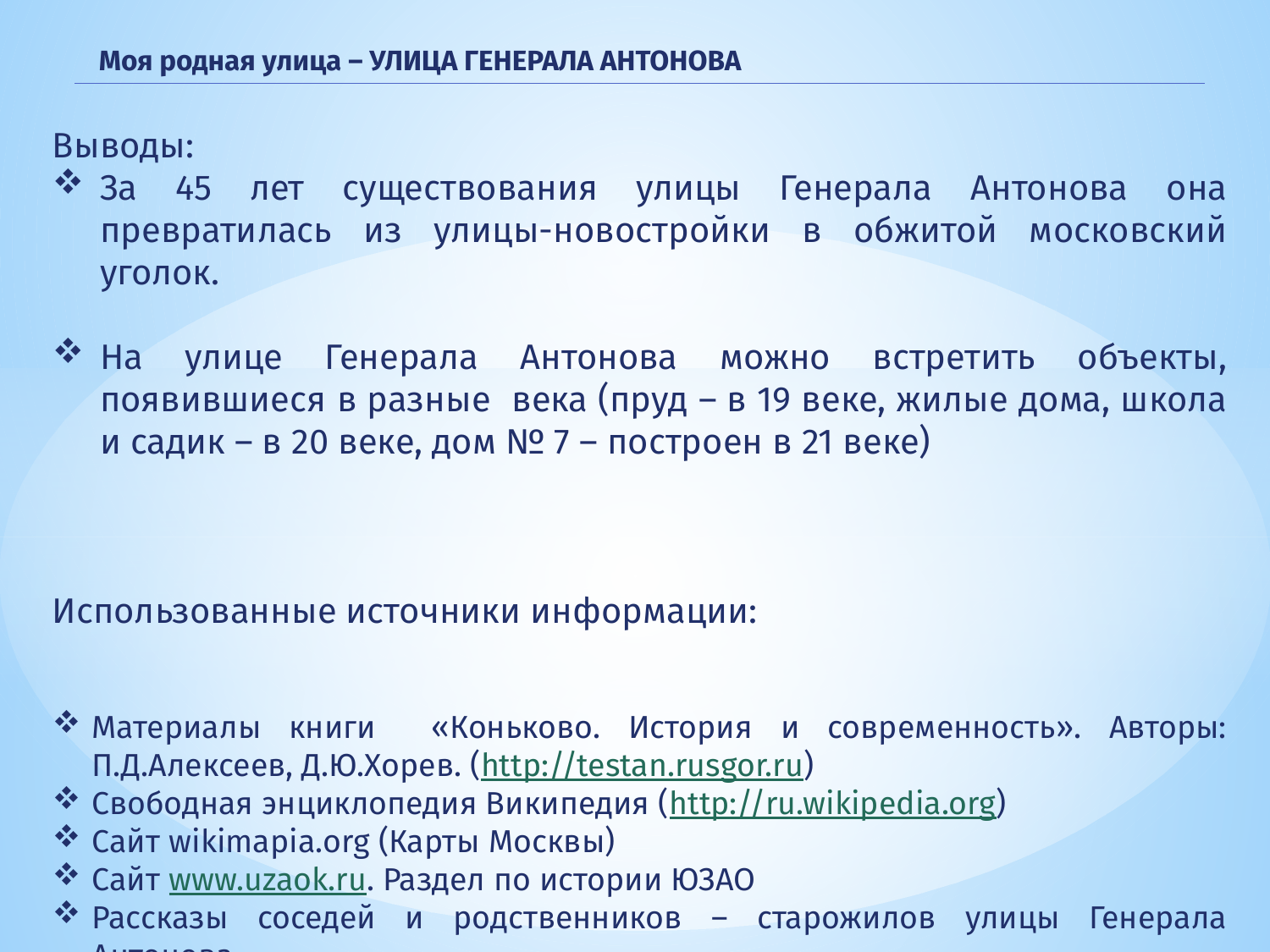

Моя родная улица – УЛИЦА ГЕНЕРАЛА АНТОНОВА
Выводы:
За 45 лет существования улицы Генерала Антонова она превратилась из улицы-новостройки в обжитой московский уголок.

На улице Генерала Антонова можно встретить объекты, появившиеся в разные  века (пруд – в 19 веке, жилые дома, школа и садик – в 20 веке, дом № 7 – построен в 21 веке)

Использованные источники информации:

Материалы книги  «Коньково. История и современность». Авторы: П.Д.Алексеев, Д.Ю.Хорев. (http://testan.rusgor.ru)
Свободная энциклопедия Википедия (http://ru.wikipedia.org)
Сайт wikimapia.org (Карты Москвы)
Сайт www.uzaok.ru. Раздел по истории ЮЗАО
Рассказы соседей и родственников – старожилов улицы Генерала Антонова